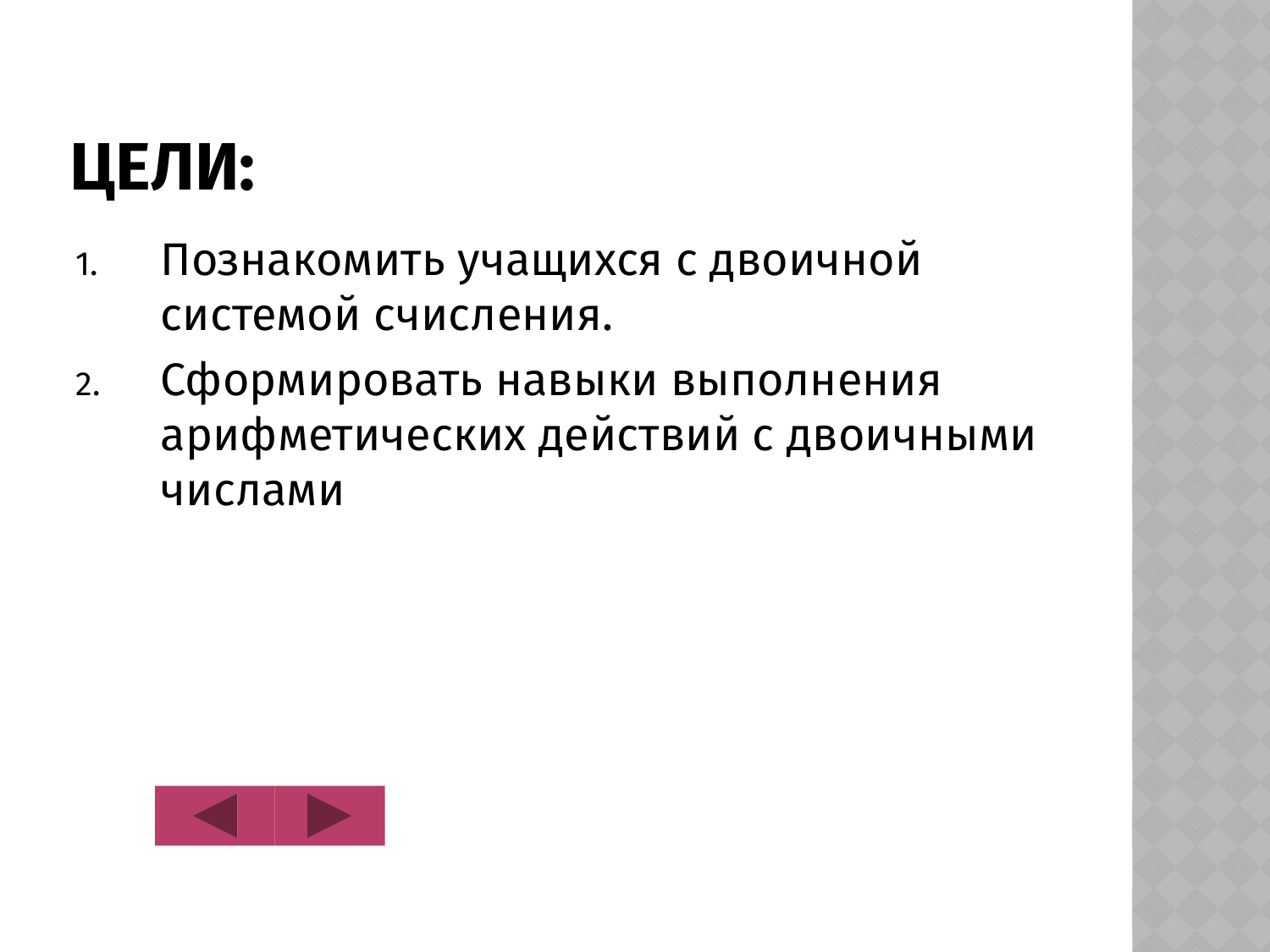

# Цели:
Познакомить учащихся с двоичной системой счисления.
Сформировать навыки выполнения арифметических действий с двоичными числами